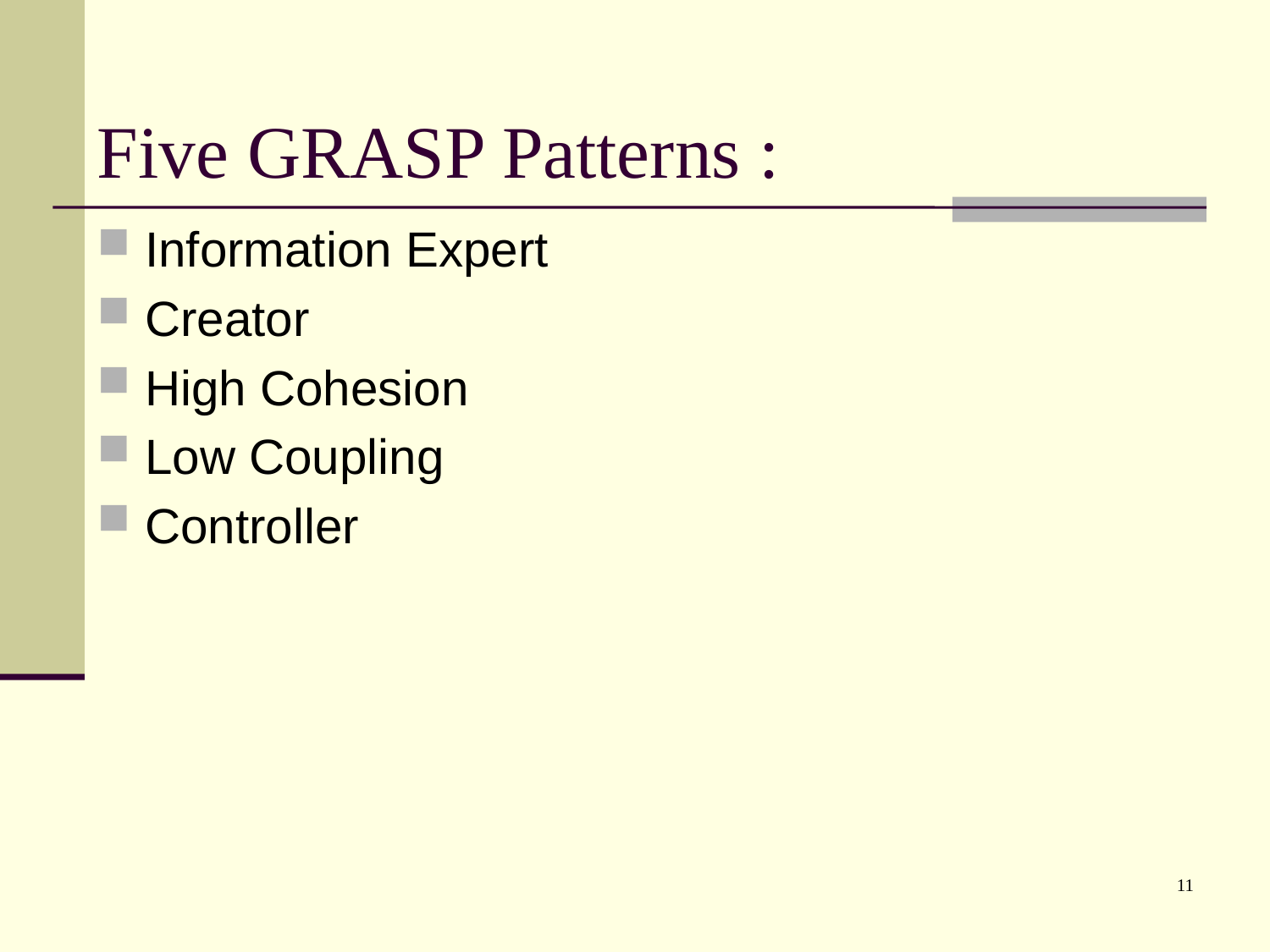

# Five GRASP Patterns :
Information Expert
Creator
High Cohesion
Low Coupling
Controller
11